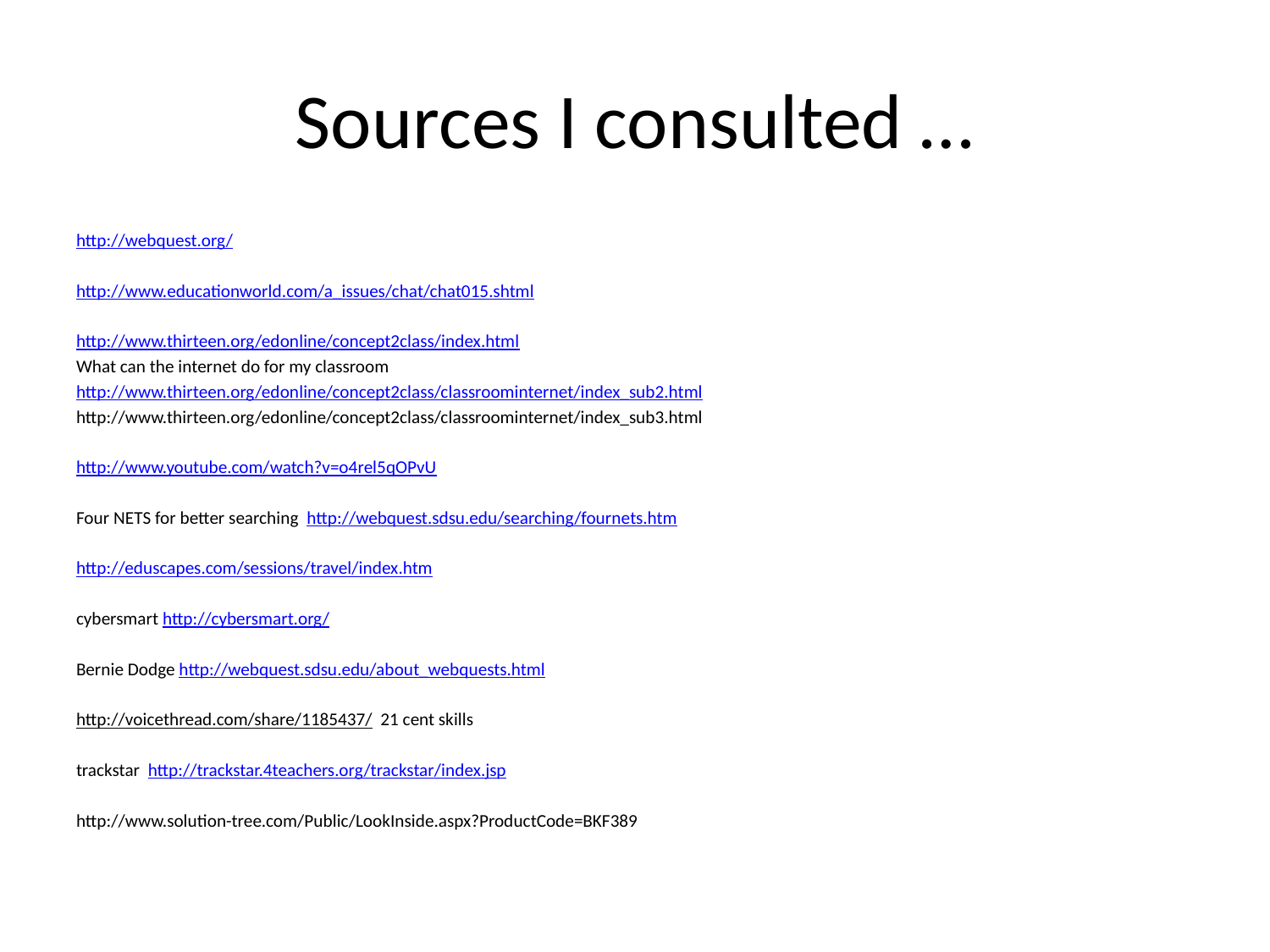

# Sources I consulted …
http://webquest.org/

http://www.educationworld.com/a_issues/chat/chat015.shtml

http://www.thirteen.org/edonline/concept2class/index.html
What can the internet do for my classroom
http://www.thirteen.org/edonline/concept2class/classroominternet/index_sub2.html
http://www.thirteen.org/edonline/concept2class/classroominternet/index_sub3.html

http://www.youtube.com/watch?v=o4rel5qOPvU

Four NETS for better searching  http://webquest.sdsu.edu/searching/fournets.htm

http://eduscapes.com/sessions/travel/index.htm

cybersmart http://cybersmart.org/

Bernie Dodge http://webquest.sdsu.edu/about_webquests.html

http://voicethread.com/share/1185437/  21 cent skills

trackstar  http://trackstar.4teachers.org/trackstar/index.jsp

http://www.solution-tree.com/Public/LookInside.aspx?ProductCode=BKF389